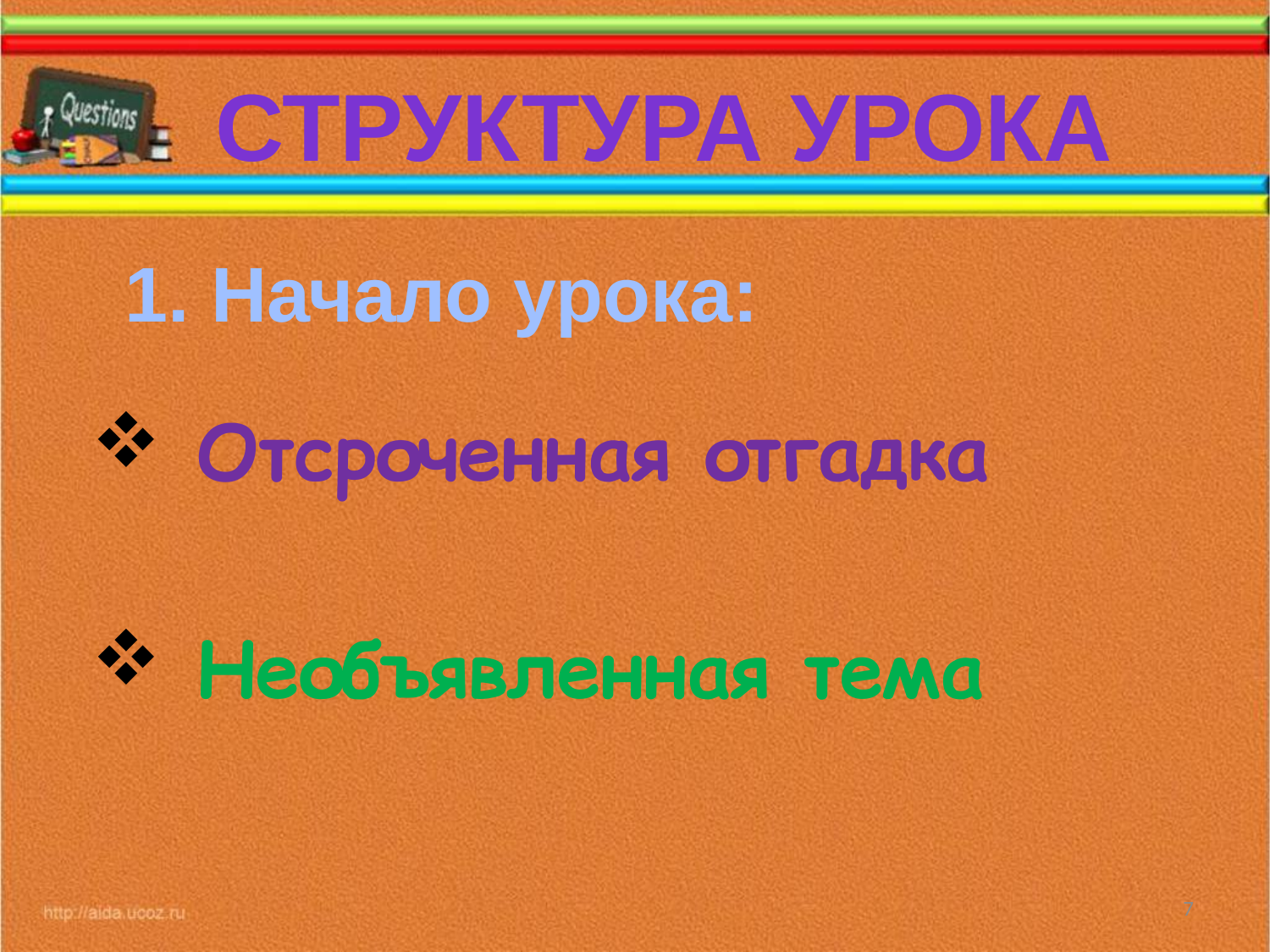

Структура урока
1. Начало урока:

 Отсроченная отгадка

 Необъявленная тема
7